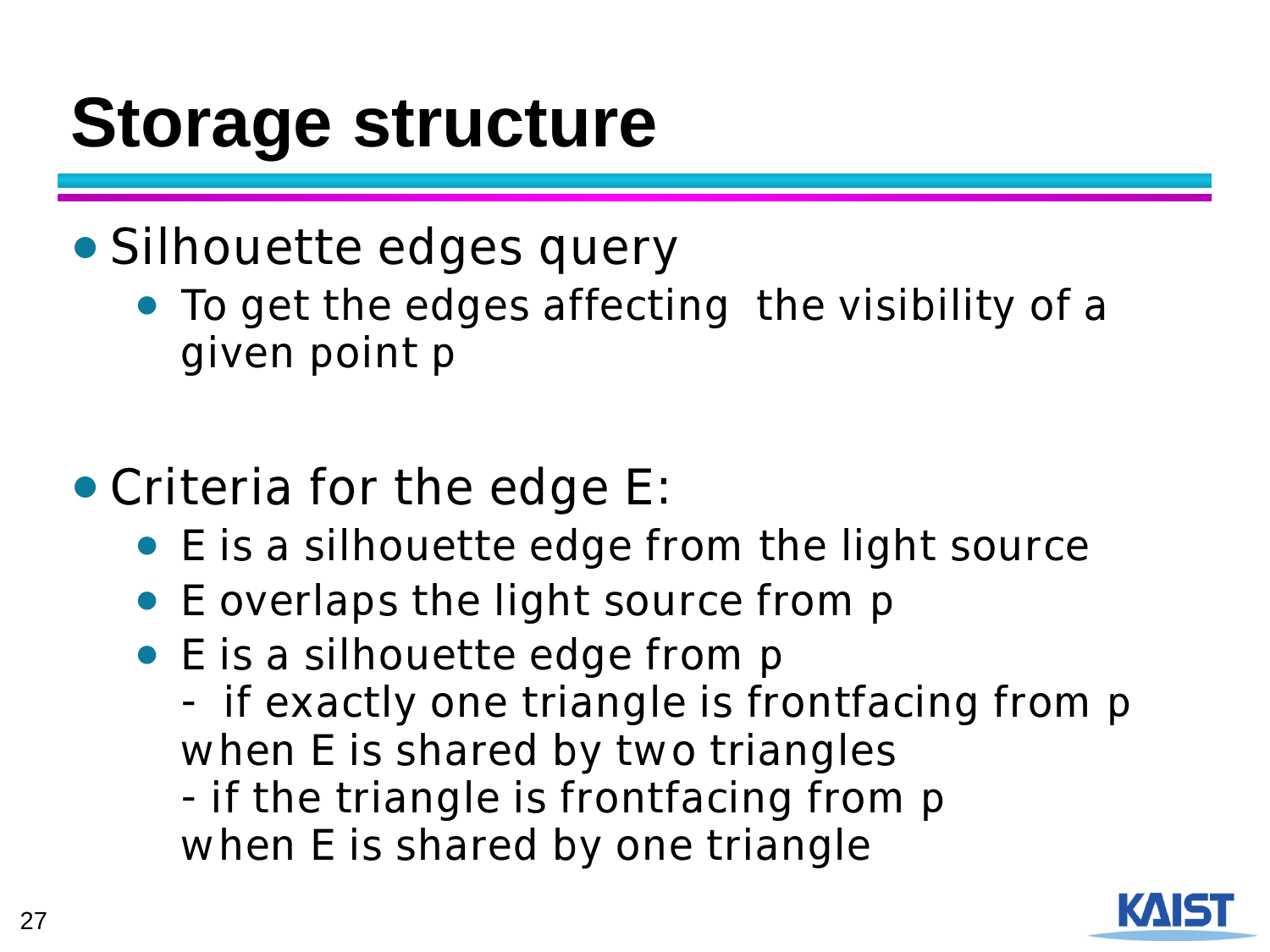

# Storage structure
Silhouette edges query
To get the edges affecting  the visibility of a given point p

Criteria for the edge E:
E is a silhouette edge from the light source
E overlaps the light source from p
E is a silhouette edge from p
-  if exactly one triangle is frontfacing from p when E is shared by two triangles
- if the triangle is frontfacing from p
when E is shared by one triangle